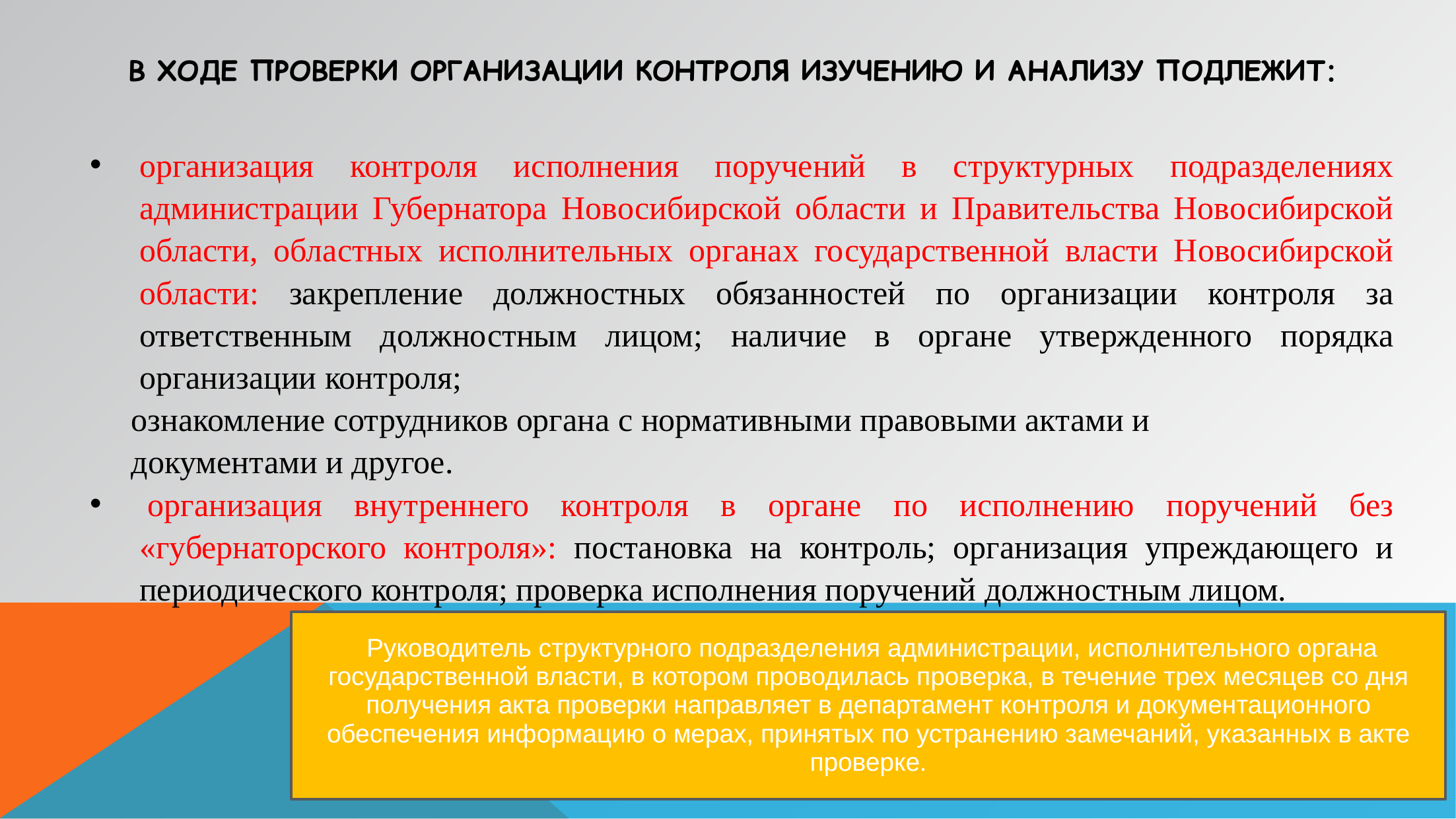

В ходе проверки организации контроля изучению и анализу подлежит:

организация контроля исполнения поручений в структурных подразделениях администрации Губернатора Новосибирской области и Правительства Новосибирской области, областных исполнительных органах государственной власти Новосибирской области: закрепление должностных обязанностей по организации контроля за ответственным должностным лицом; наличие в органе утвержденного порядка организации контроля;
     ознакомление сотрудников органа с нормативными правовыми актами и
     документами и другое.
 организация внутреннего контроля в органе по исполнению поручений без «губернаторского контроля»: постановка на контроль; организация упреждающего и периодического контроля; проверка исполнения поручений должностным лицом.

 Руководитель структурного подразделения администрации, исполнительного органа государственной власти, в котором проводилась проверка, в течение трех месяцев со дня получения акта проверки направляет в департамент контроля и документационного обеспечения информацию о мерах, принятых по устранению замечаний, указанных в акте проверке.